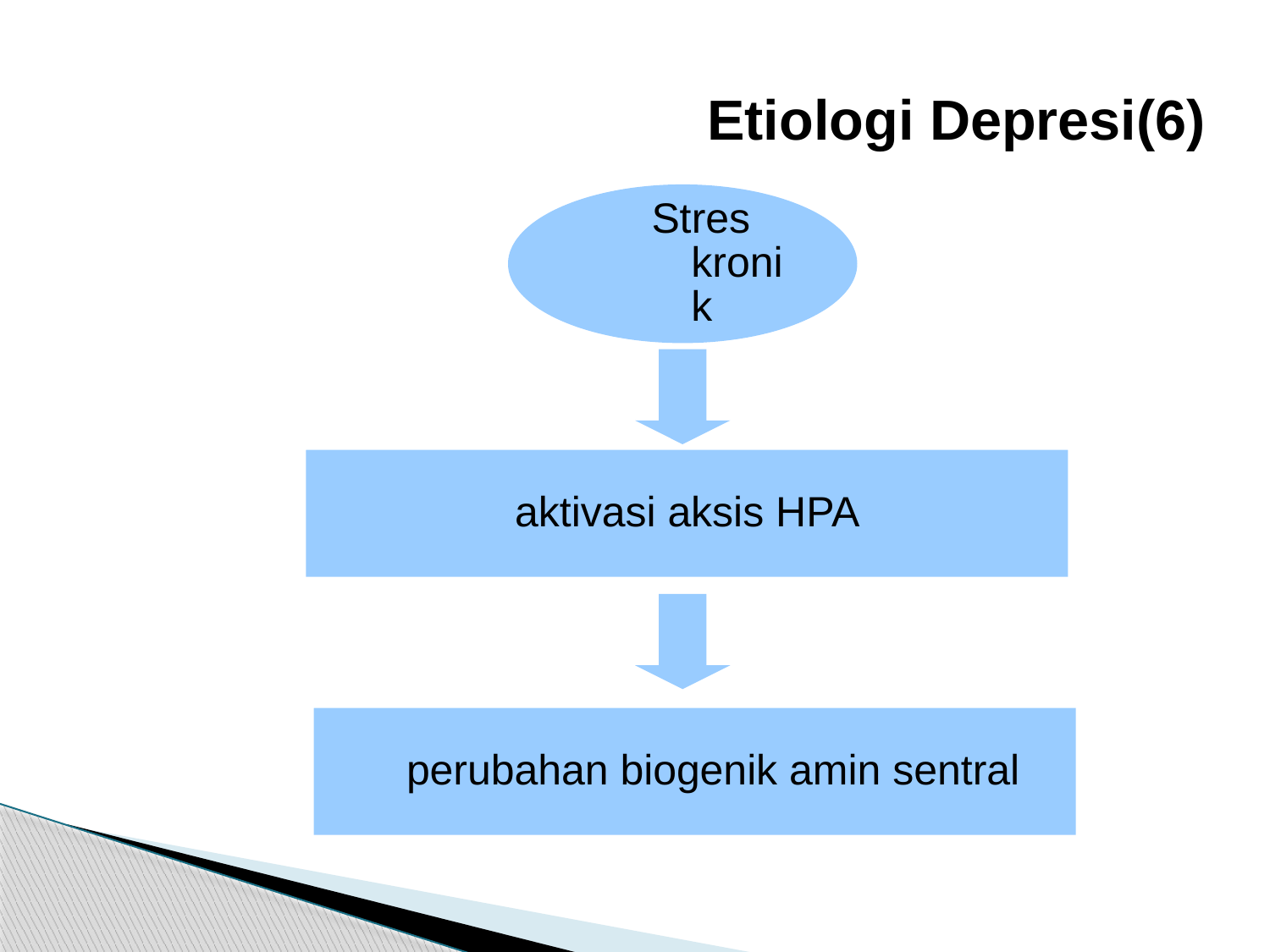

# Etiologi Depresi(6)‏
Stres kronik

aktivasi aksis HPA

perubahan biogenik amin sentral